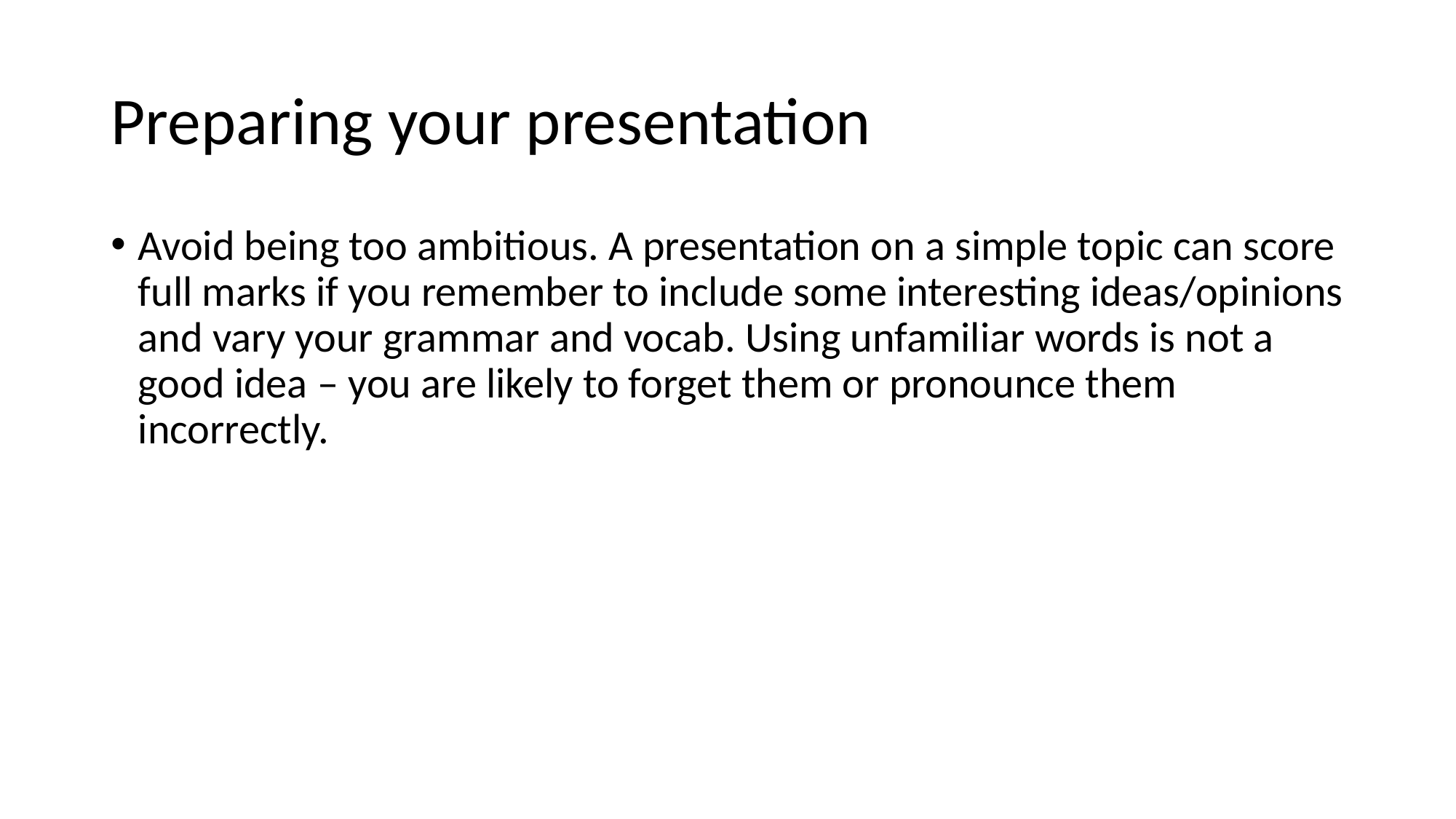

# Preparing your presentation
Avoid being too ambitious. A presentation on a simple topic can score full marks if you remember to include some interesting ideas/opinions and vary your grammar and vocab. Using unfamiliar words is not a good idea – you are likely to forget them or pronounce them incorrectly.